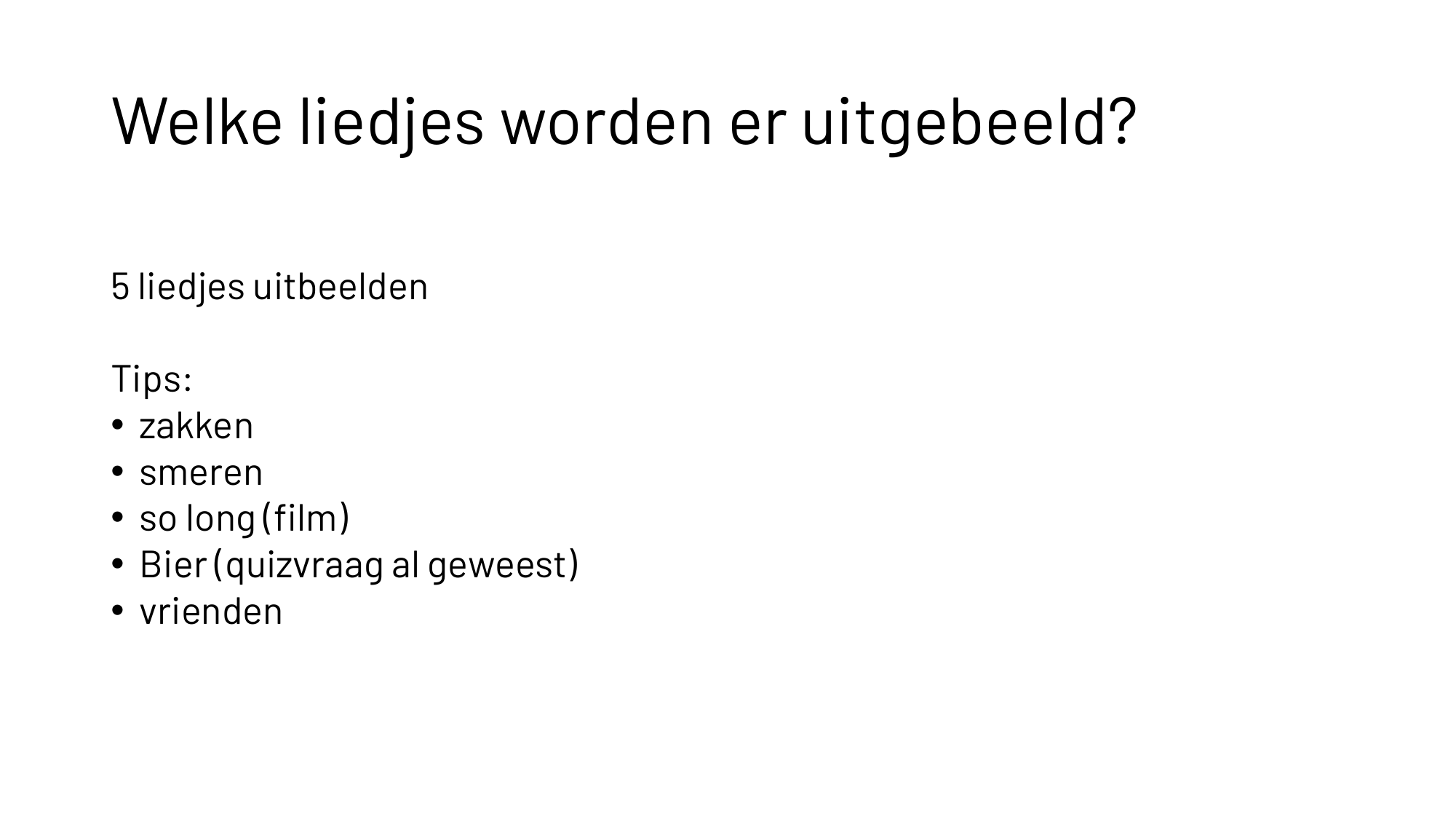

# Welke liedjes worden er uitgebeeld?

5 liedjes uitbeelden

Tips:
zakken
smeren
so long (film)
Bier (quizvraag al geweest)
vrienden